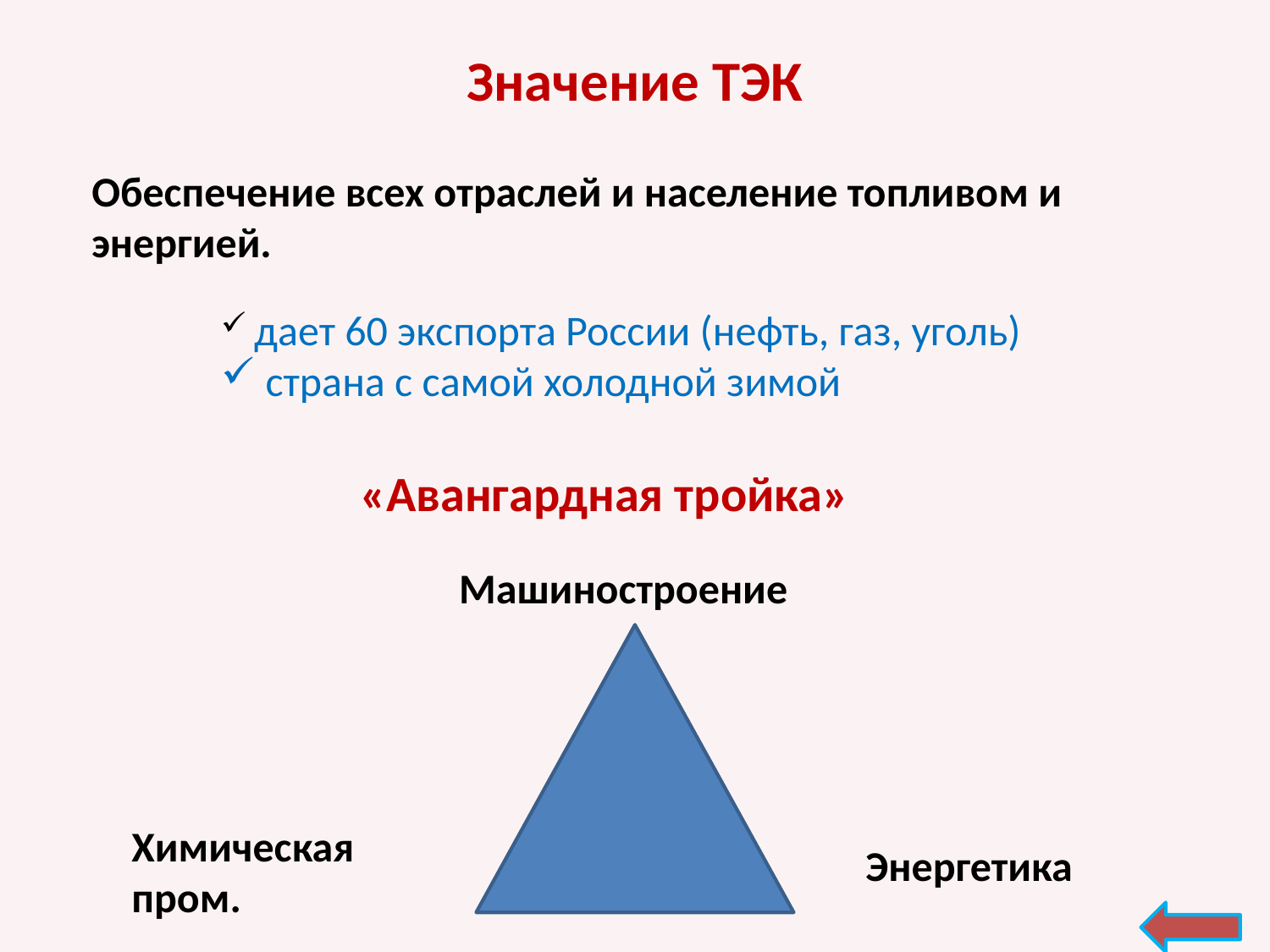

# Значение ТЭК
Обеспечение всех отраслей и население топливом и энергией.
 дает 60 экспорта России (нефть, газ, уголь)
 страна с самой холодной зимой
«Авангардная тройка»
Машиностроение

Химическая
пром.
Энергетика